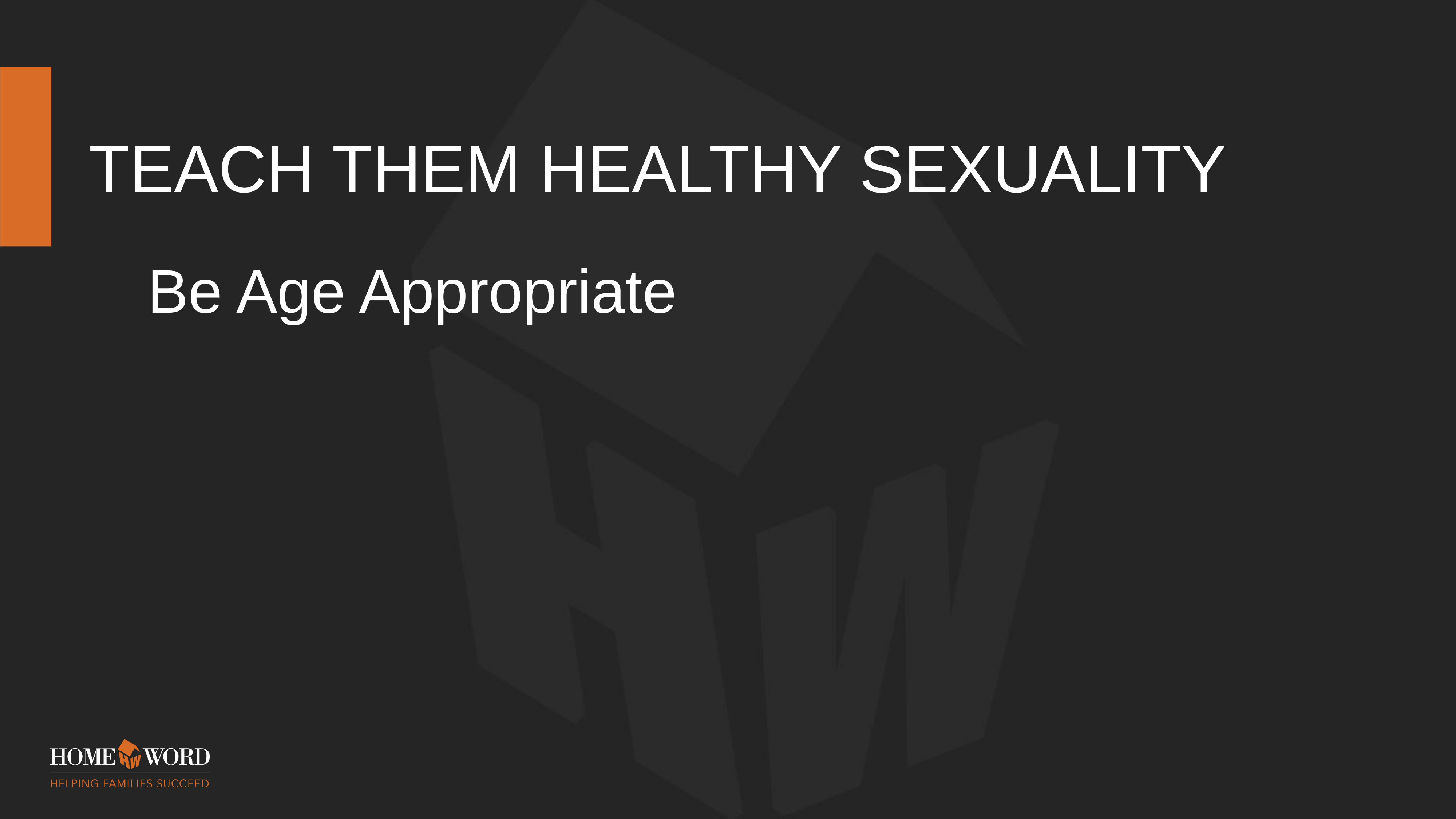

# Teach Them Healthy Sexuality
Be Age Appropriate